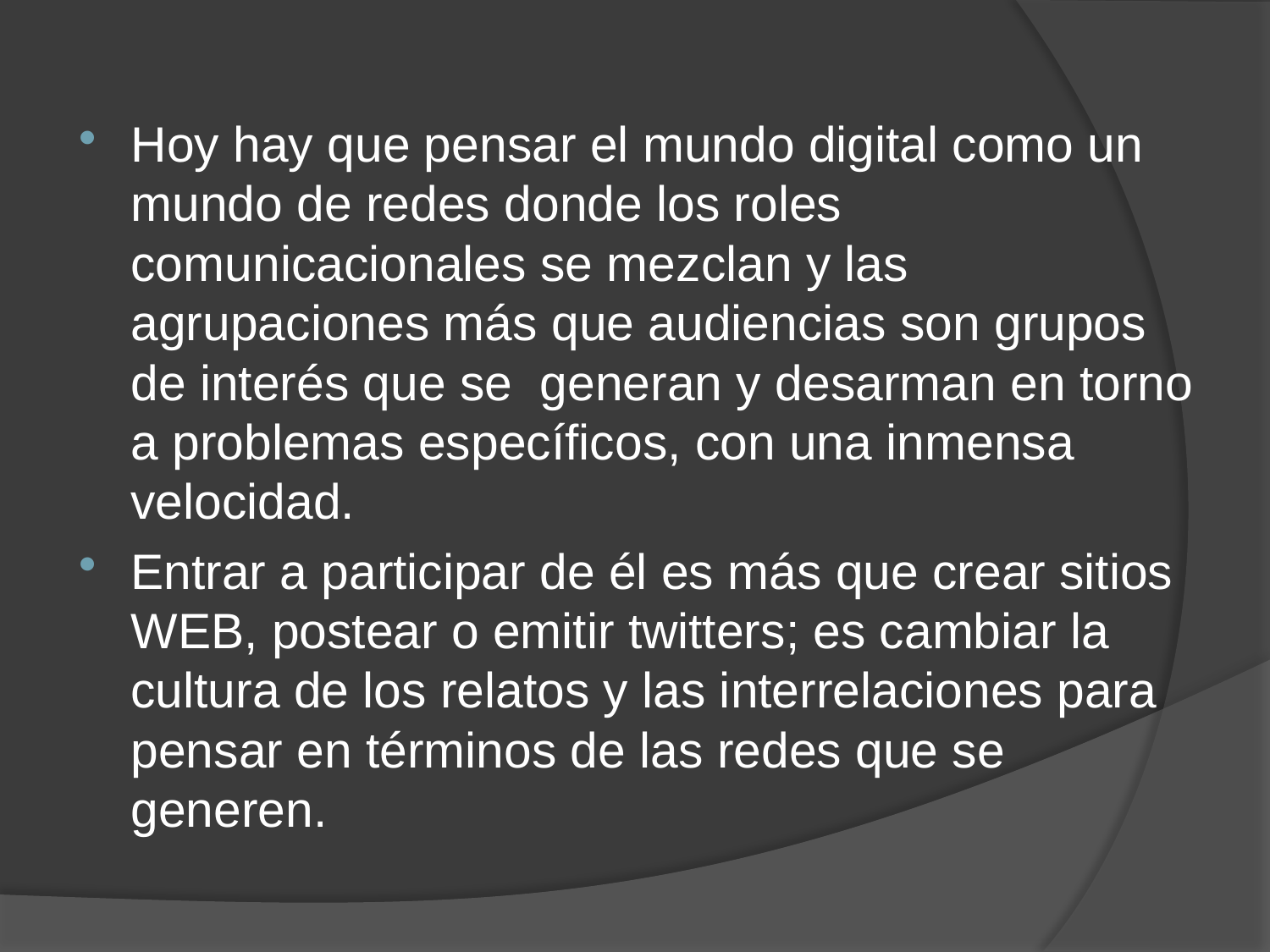

Hoy hay que pensar el mundo digital como un mundo de redes donde los roles comunicacionales se mezclan y las agrupaciones más que audiencias son grupos de interés que se  generan y desarman en torno a problemas específicos, con una inmensa velocidad.
Entrar a participar de él es más que crear sitios WEB, postear o emitir twitters; es cambiar la cultura de los relatos y las interrelaciones para pensar en términos de las redes que se generen.